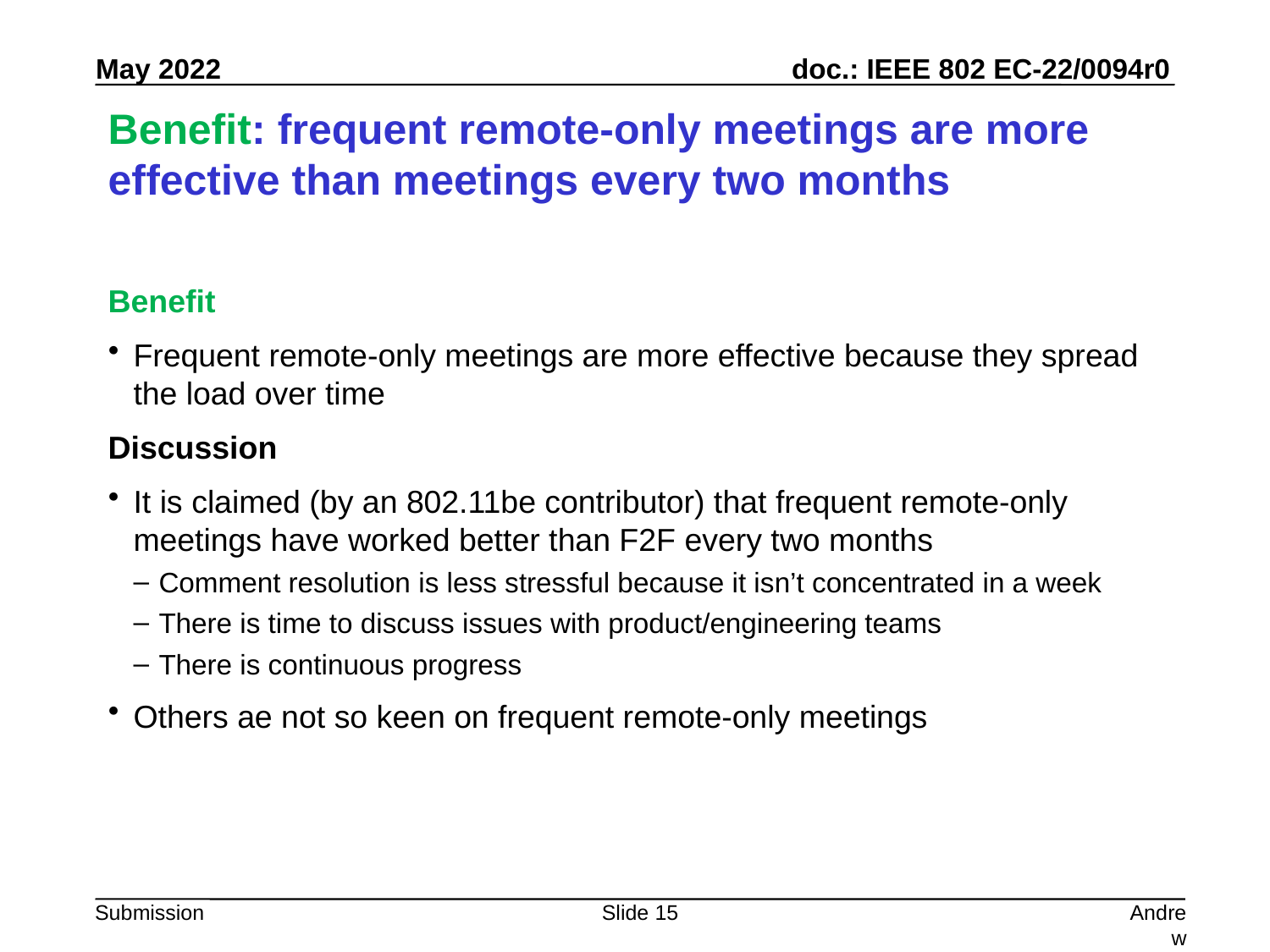

# Benefit: frequent remote-only meetings are more effective than meetings every two months
Benefit
Frequent remote-only meetings are more effective because they spread the load over time
Discussion
It is claimed (by an 802.11be contributor) that frequent remote-only meetings have worked better than F2F every two months
Comment resolution is less stressful because it isn’t concentrated in a week
There is time to discuss issues with product/engineering teams
There is continuous progress
Others ae not so keen on frequent remote-only meetings

Slide 15
Andrew Myles, Cisco